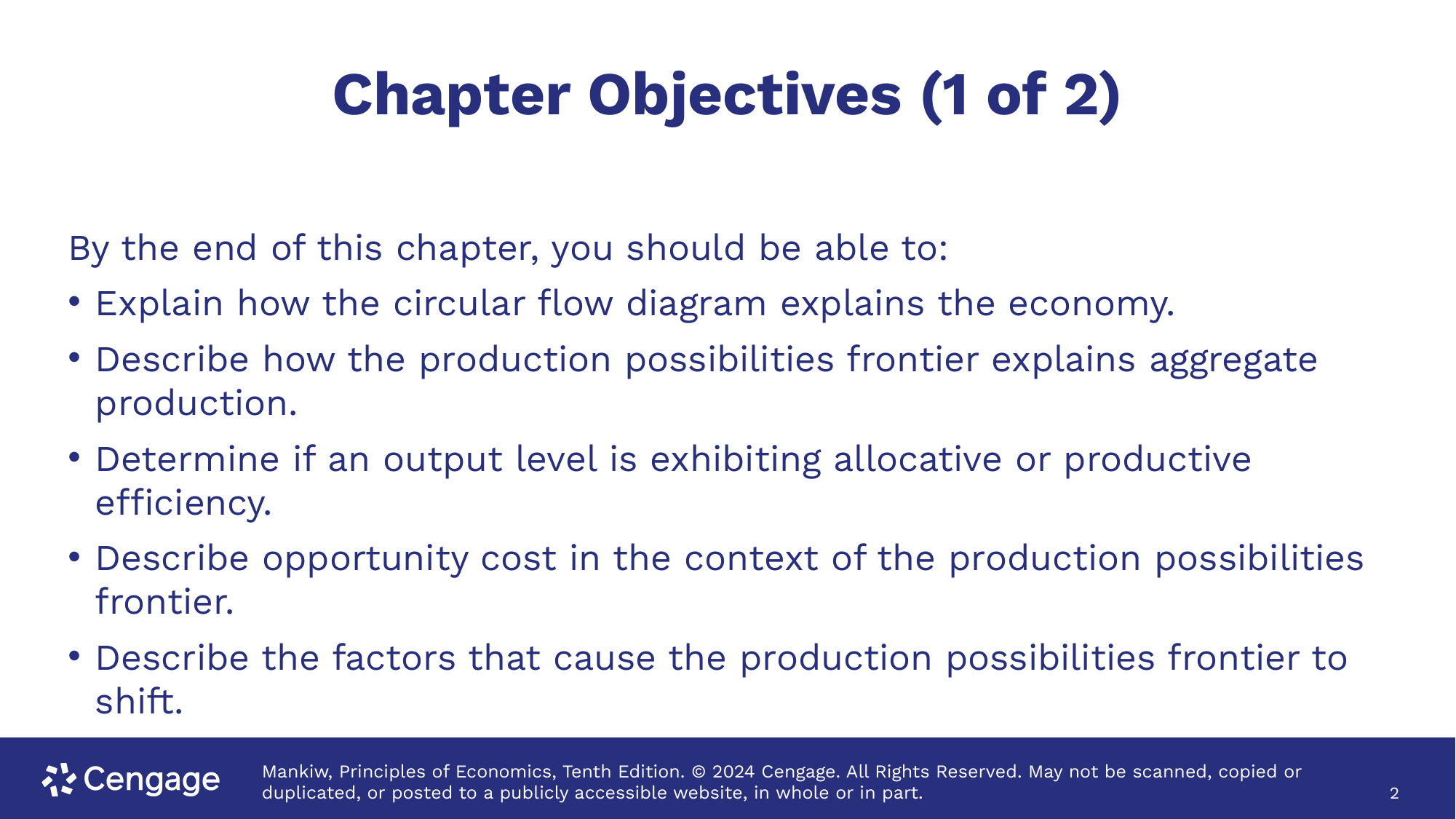

# Chapter Objectives (1 of 2)
By the end of this chapter, you should be able to:
Explain how the circular flow diagram explains the economy.
Describe how the production possibilities frontier explains aggregate production.
Determine if an output level is exhibiting allocative or productive efficiency.
Describe opportunity cost in the context of the production possibilities frontier.
Describe the factors that cause the production possibilities frontier to shift.